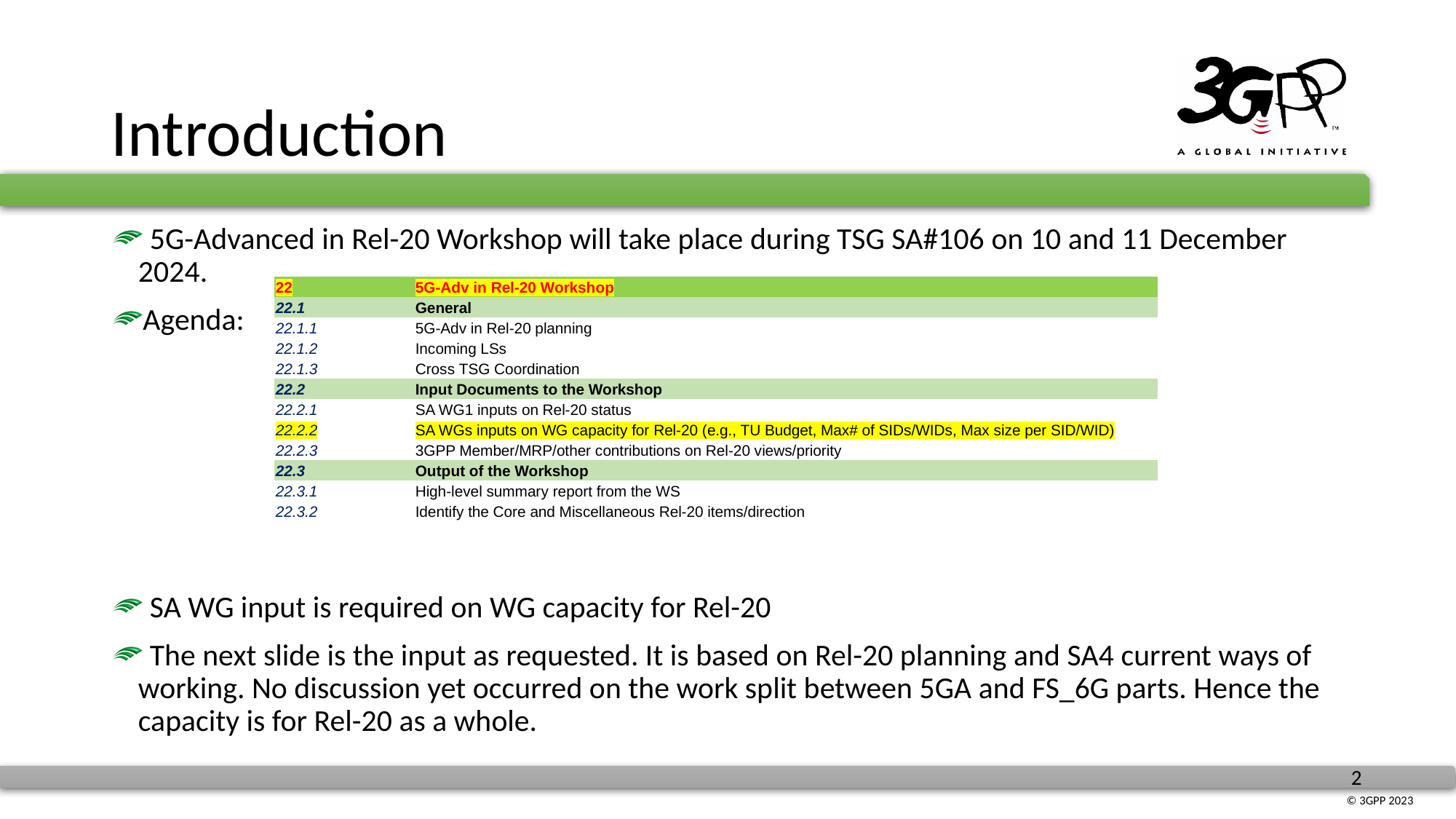

# Introduction
 5G-Advanced in Rel-20 Workshop will take place during TSG SA#106 on 10 and 11 December 2024.
Agenda:

 SA WG input is required on WG capacity for Rel-20
 The next slide is the input as requested. It is based on Rel-20 planning and SA4 current ways of working. No discussion yet occurred on the work split between 5GA and FS_6G parts. Hence the capacity is for Rel-20 as a whole.

| 22 | 5G-Adv in Rel-20 Workshop |
| --- | --- |
| 22.1 | General |
| 22.1.1 | 5G-Adv in Rel-20 planning |
| 22.1.2 | Incoming LSs |
| 22.1.3 | Cross TSG Coordination |
| 22.2 | Input Documents to the Workshop |
| 22.2.1 | SA WG1 inputs on Rel-20 status |
| 22.2.2 | SA WGs inputs on WG capacity for Rel-20 (e.g., TU Budget, Max# of SIDs/WIDs, Max size per SID/WID) |
| 22.2.3 | 3GPP Member/MRP/other contributions on Rel-20 views/priority |
| 22.3 | Output of the Workshop |
| 22.3.1 | High-level summary report from the WS |
| 22.3.2 | Identify the Core and Miscellaneous Rel-20 items/direction |